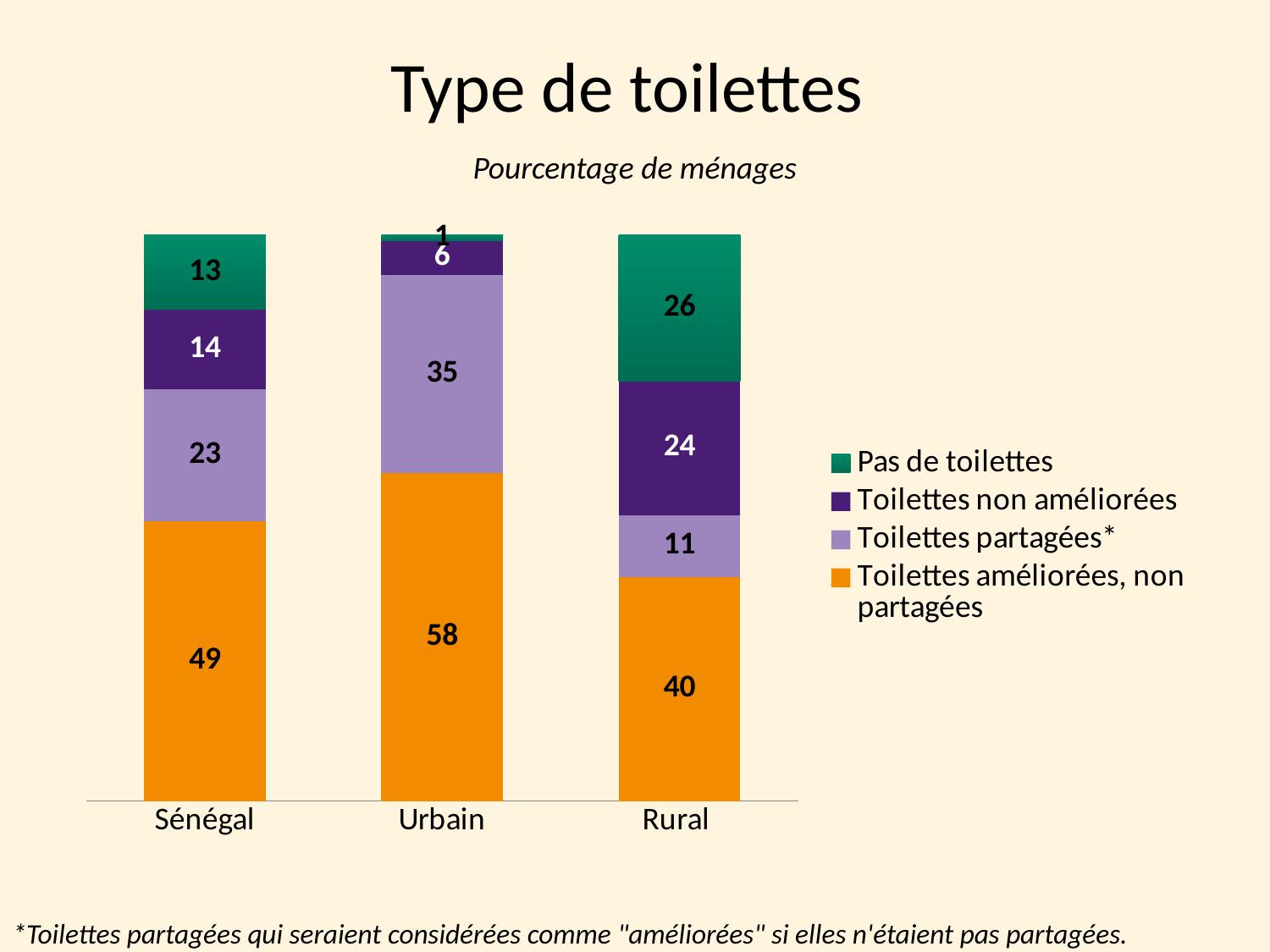

# Type de toilettes
Pourcentage de ménages

### Chart

| Category | Toilettes améliorées, non partagées | Toilettes partagées* | Toilettes non améliorées | Pas de toilettes |
|---|---|---|---|---|
| Sénégal | 49.0 | 23.0 | 14.0 | 13.0 |
| Urbain | 58.0 | 35.0 | 6.0 | 1.0 |
| Rural  | 40.0 | 11.0 | 24.0 | 26.0 |
*Toilettes partagées qui seraient considérées comme "améliorées" si elles n'étaient pas partagées.